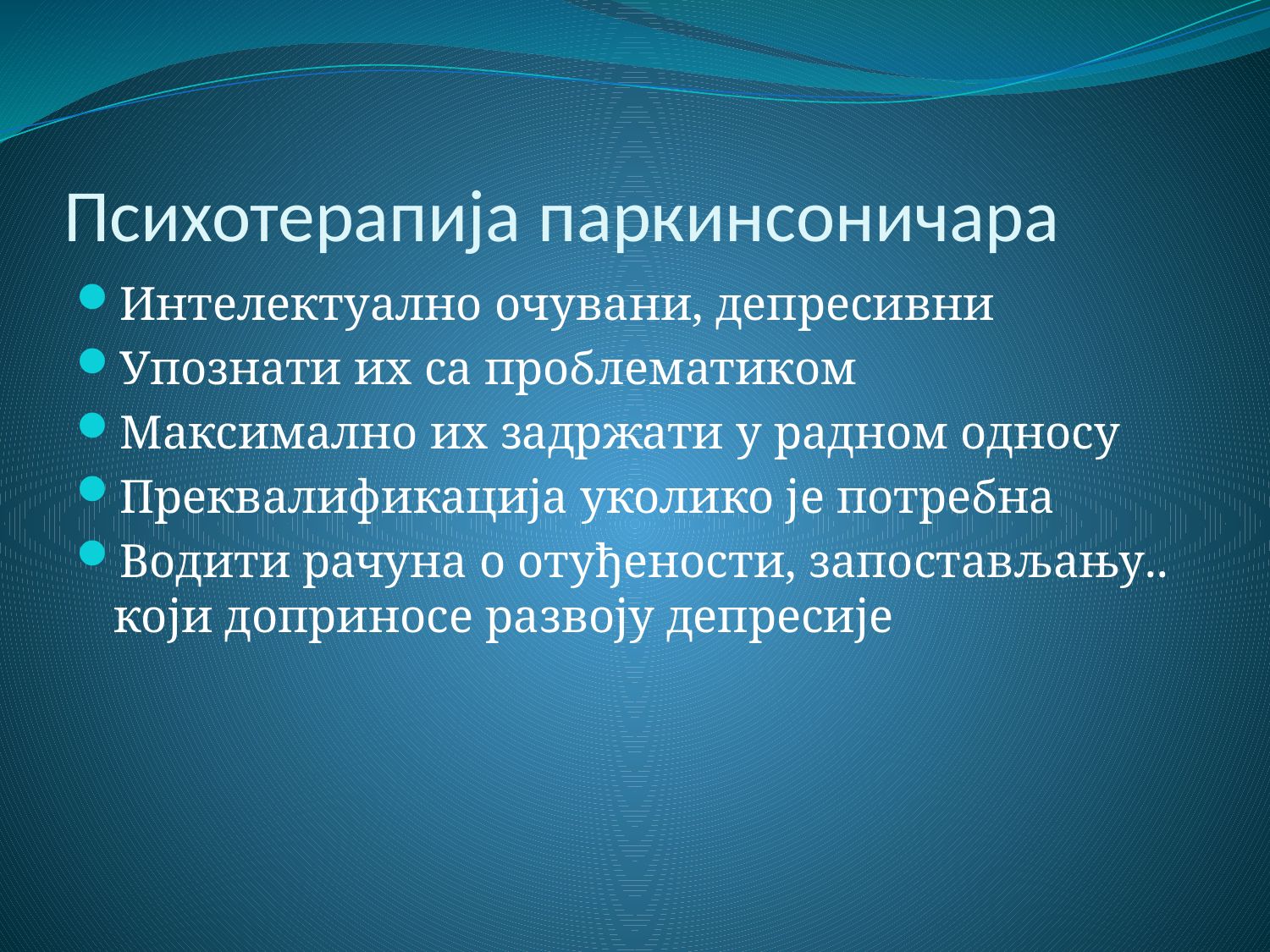

# Психотерапија паркинсоничара
Интелектуално очувани, депресивни
Упознати их са проблематиком
Максимално их задржати у радном односу
Преквалификација уколико је потребна
Водити рачуна о отуђености, запостављању.. који доприносе развоју депресије